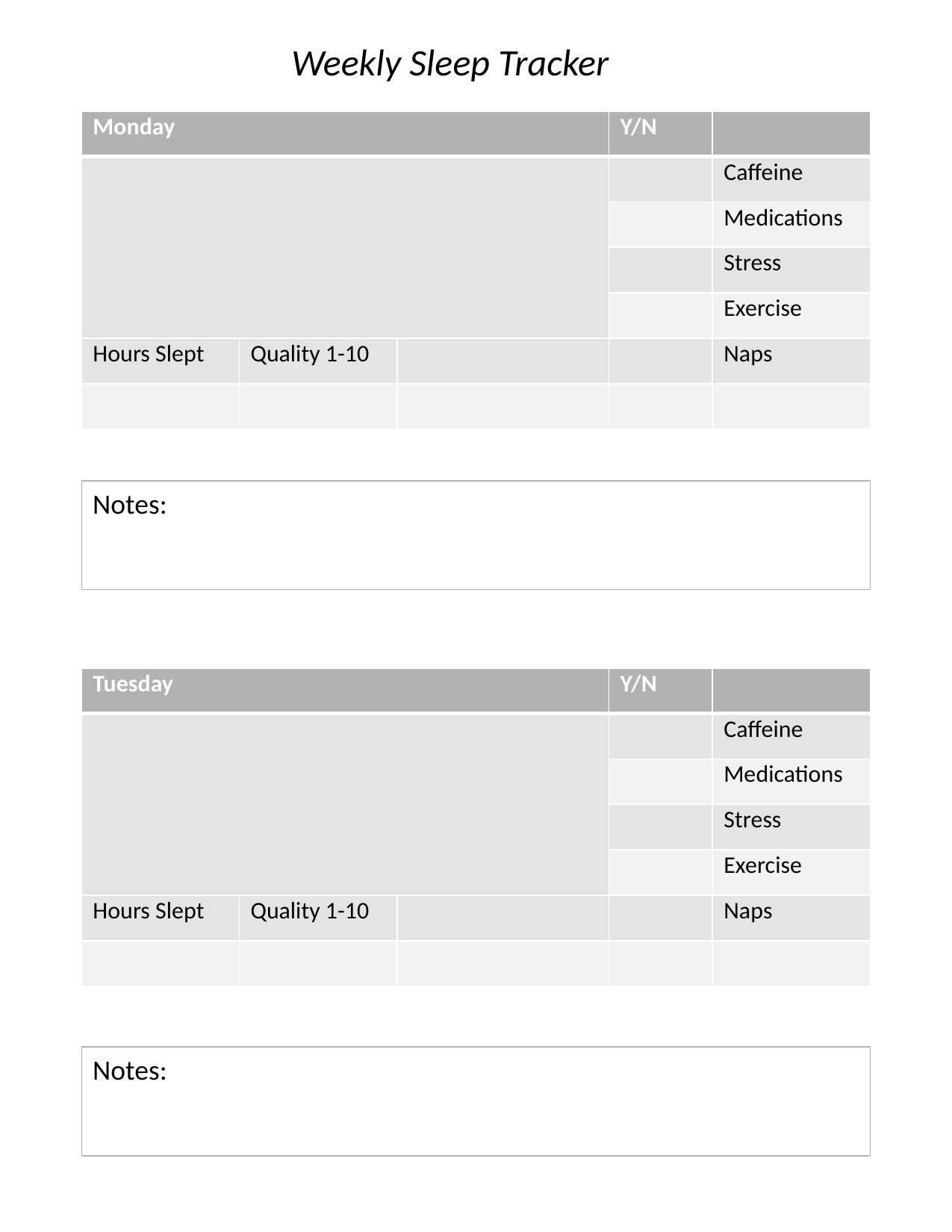

Weekly Sleep Tracker
| Monday |  |  | Y/N |  |
| --- | --- | --- | --- | --- |
|  |  |  |  | Caffeine |
|  |  |  |  | Medications |
|  |  |  |  | Stress |
|  |  |  |  | Exercise |
| Hours Slept | Quality 1-10 |  |  | Naps |
|  |  |  |  |  |

Notes:
| Tuesday |  |  | Y/N |  |
| --- | --- | --- | --- | --- |
|  |  |  |  | Caffeine |
|  |  |  |  | Medications |
|  |  |  |  | Stress |
|  |  |  |  | Exercise |
| Hours Slept | Quality 1-10 |  |  | Naps |
|  |  |  |  |  |

Notes: